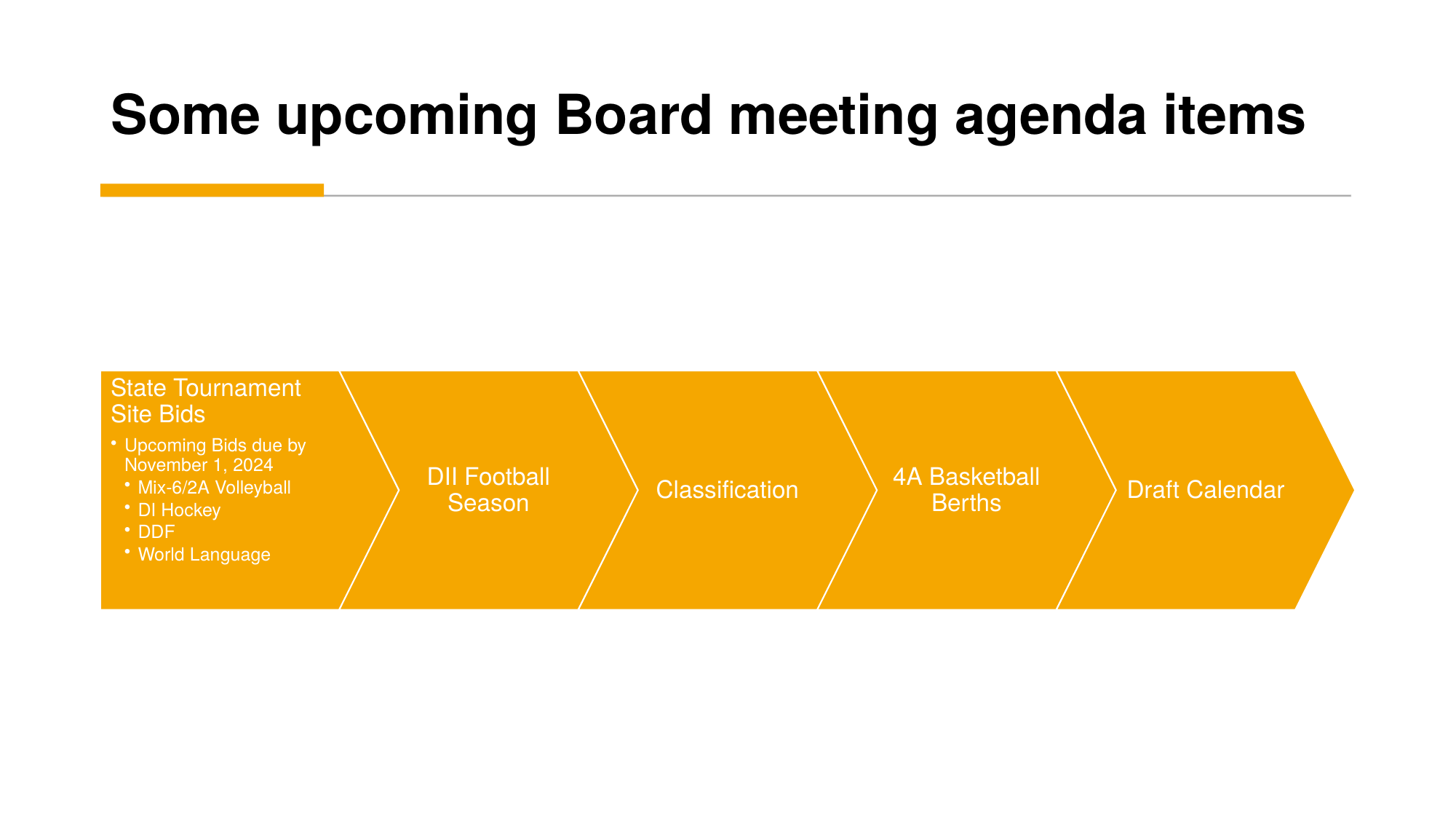

# Some upcoming Board meeting agenda items

State Tournament Site Bids
Upcoming Bids due by November 1, 2024
Mix-6/2A Volleyball
DI Hockey
DDF
World Language
DII Football Season
Classification
4A Basketball Berths
Draft Calendar